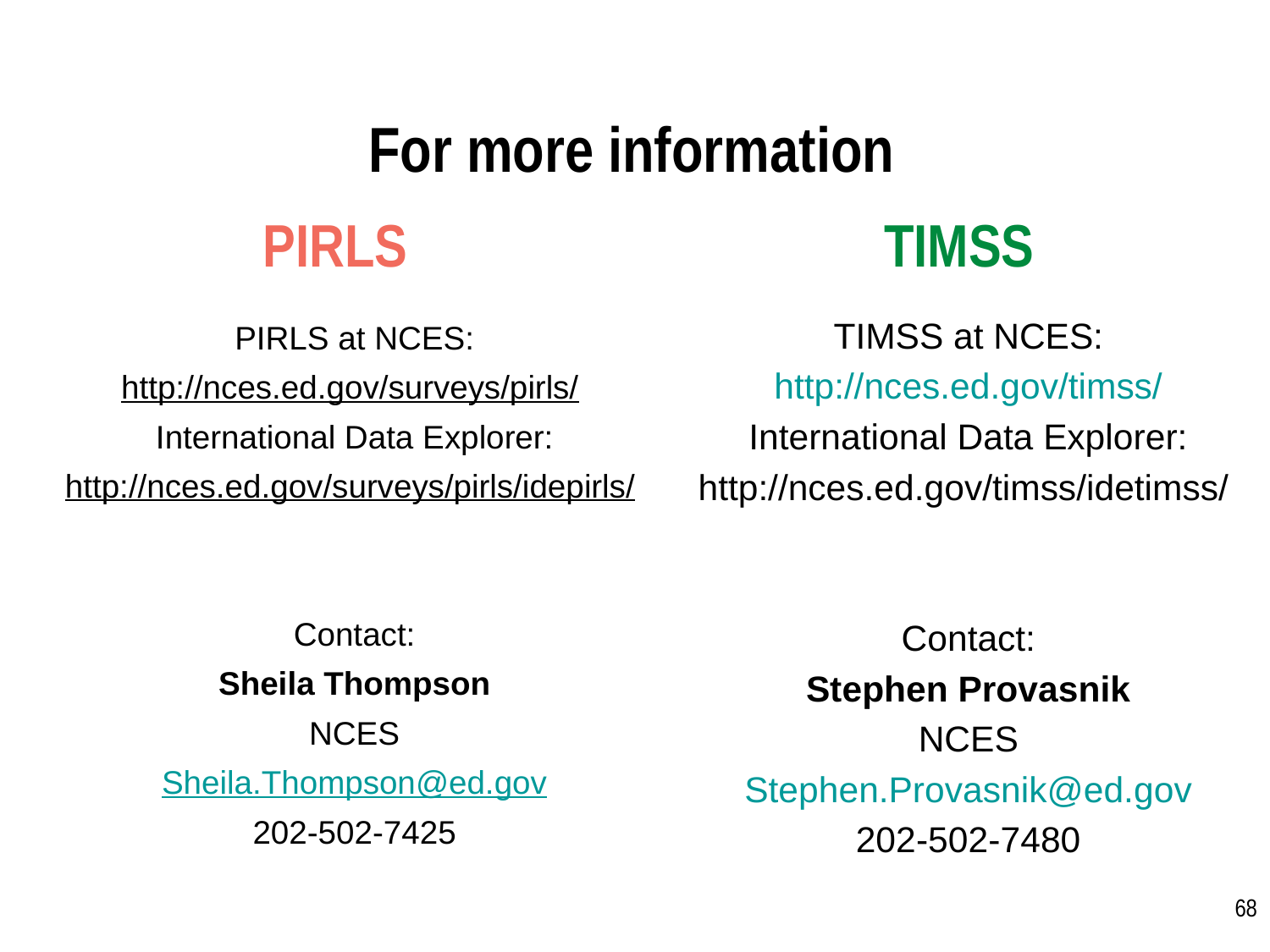

# For more information
PIRLS
 TIMSS
PIRLS at NCES:
http://nces.ed.gov/surveys/pirls/
International Data Explorer:
http://nces.ed.gov/surveys/pirls/idepirls/

Contact:
Sheila Thompson
NCES
Sheila.Thompson@ed.gov
202-502-7425

TIMSS at NCES:
http://nces.ed.gov/timss/
International Data Explorer:
http://nces.ed.gov/timss/idetimss/

Contact:
Stephen Provasnik
NCES
Stephen.Provasnik@ed.gov
202-502-7480

68